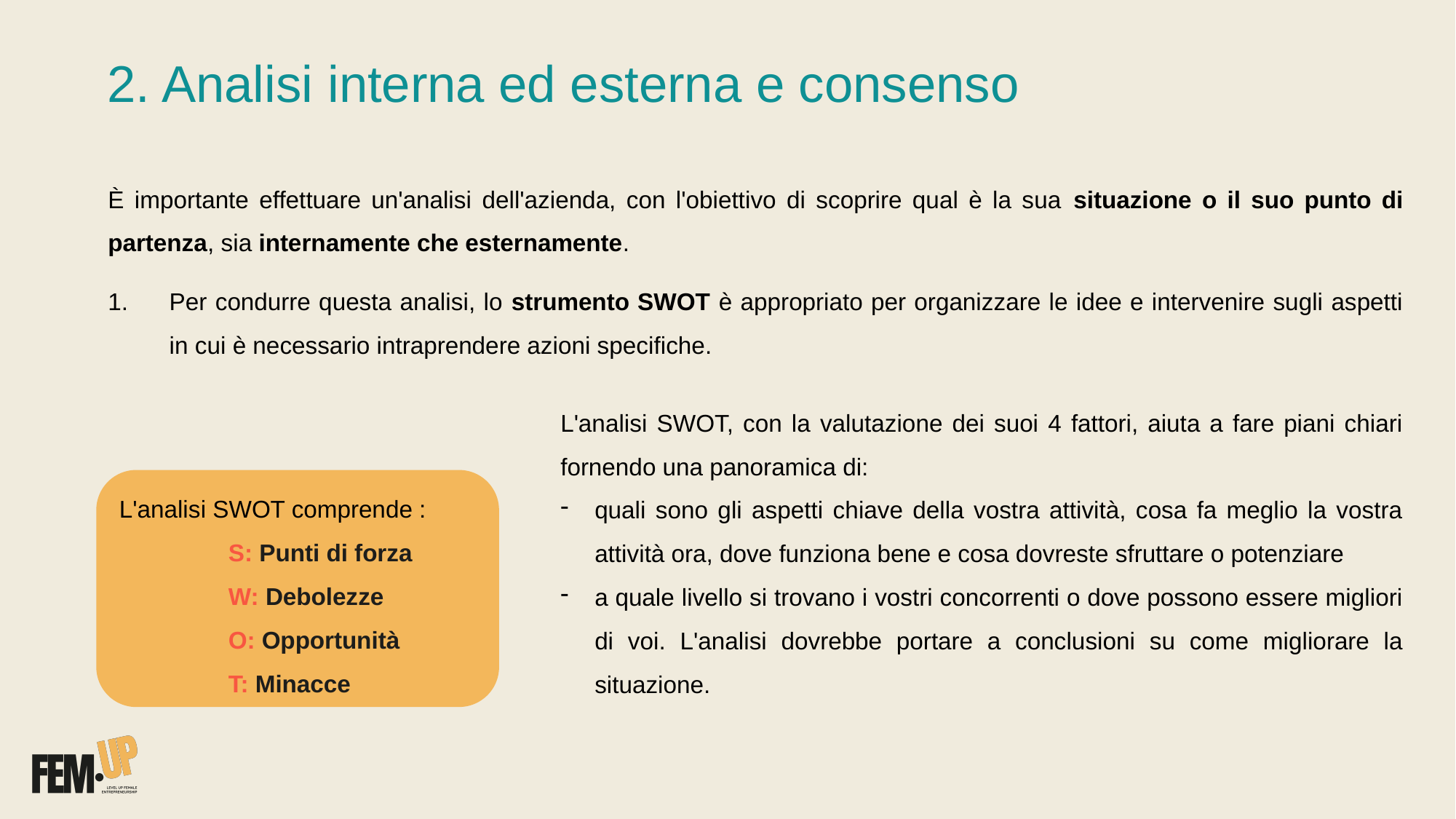

# 2. Analisi interna ed esterna e consenso
È importante effettuare un'analisi dell'azienda, con l'obiettivo di scoprire qual è la sua situazione o il suo punto di partenza, sia internamente che esternamente.
Per condurre questa analisi, lo strumento SWOT è appropriato per organizzare le idee e intervenire sugli aspetti in cui è necessario intraprendere azioni specifiche.

L'analisi SWOT, con la valutazione dei suoi 4 fattori, aiuta a fare piani chiari fornendo una panoramica di:
quali sono gli aspetti chiave della vostra attività, cosa fa meglio la vostra attività ora, dove funziona bene e cosa dovreste sfruttare o potenziare
a quale livello si trovano i vostri concorrenti o dove possono essere migliori di voi. L'analisi dovrebbe portare a conclusioni su come migliorare la situazione.
L'analisi SWOT comprende :
	S: Punti di forza
	W: Debolezze
	O: Opportunità
	T: Minacce